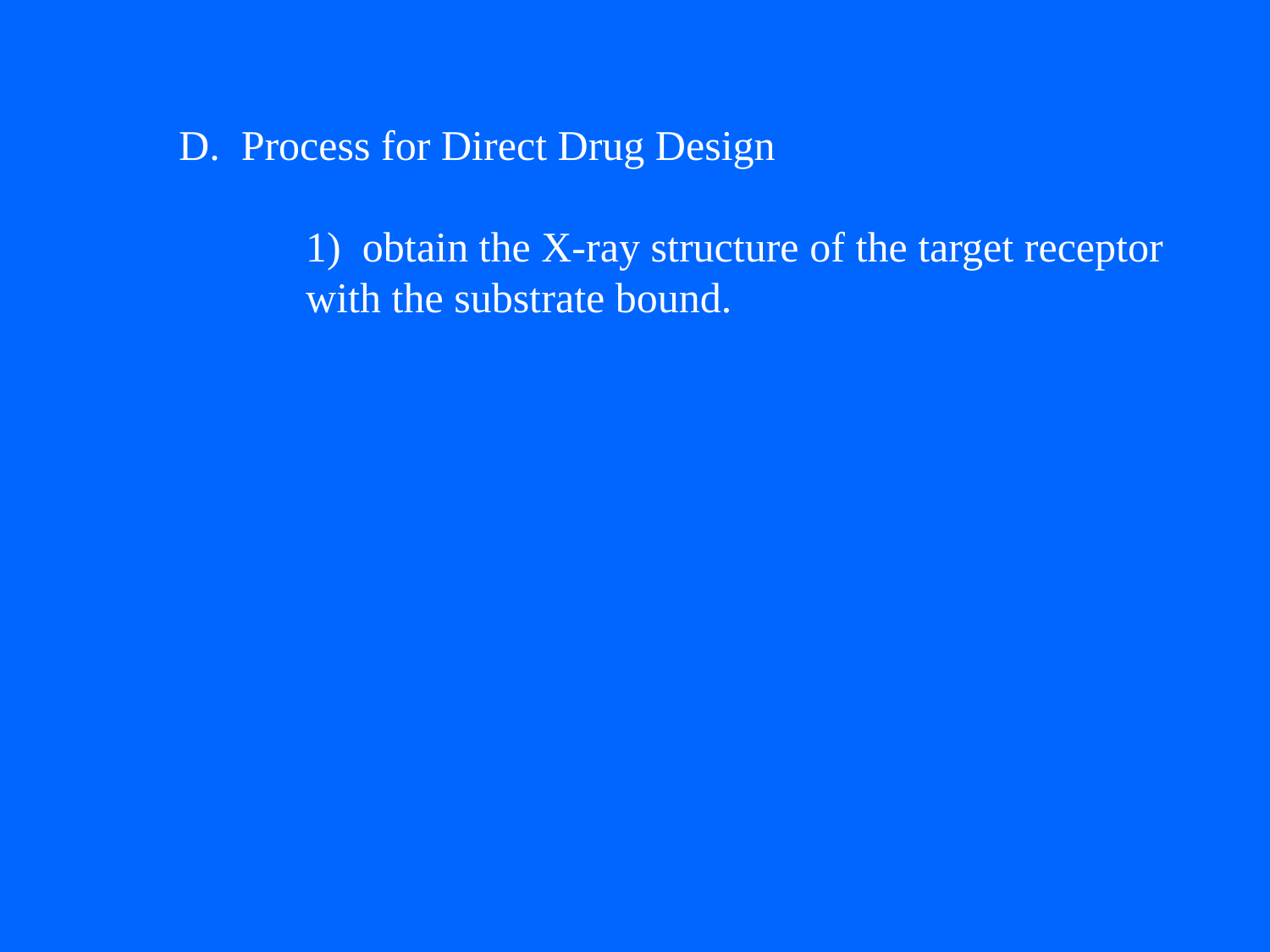

D.  Process for Direct Drug Design

	1)  obtain the X-ray structure of the target receptor
	with the substrate bound.